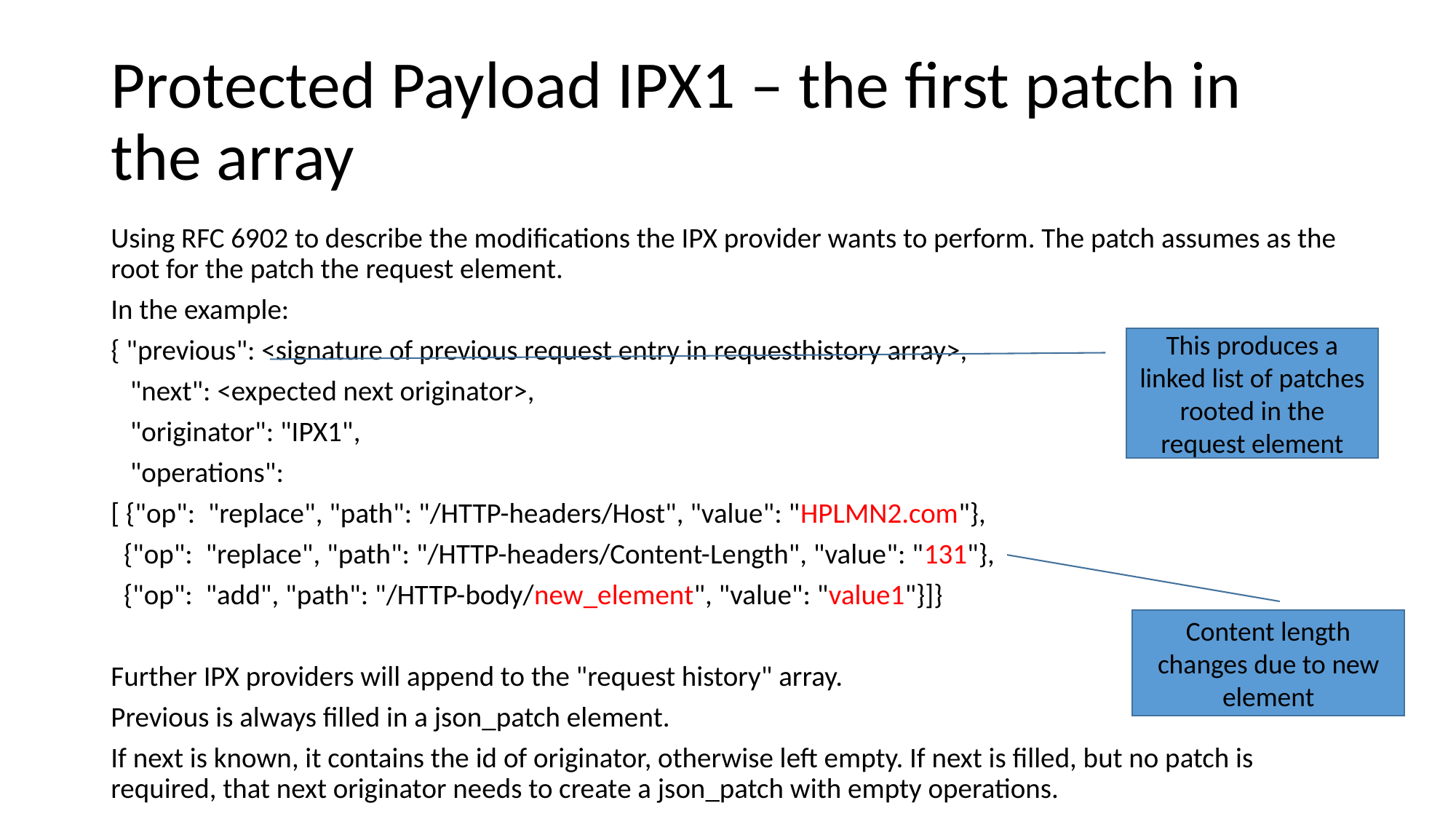

# Protected Payload IPX1 – the first patch in the array
Using RFC 6902 to describe the modifications the IPX provider wants to perform. The patch assumes as the root for the patch the request element.
In the example:
{ "previous": <signature of previous request entry in requesthistory array>,
   "next": <expected next originator>,
   "originator": "IPX1",
   "operations":
[ {"op":  "replace", "path": "/HTTP-headers/Host", "value": "HPLMN2.com"},
  {"op":  "replace", "path": "/HTTP-headers/Content-Length", "value": "131"},
  {"op":  "add", "path": "/HTTP-body/new_element", "value": "value1"}]}

Further IPX providers will append to the "request history" array.
Previous is always filled in a json_patch element.
If next is known, it contains the id of originator, otherwise left empty. If next is filled, but no patch is required, that next originator needs to create a json_patch with empty operations.

This produces a linked list of patches rooted in the request element
Content length changes due to new element